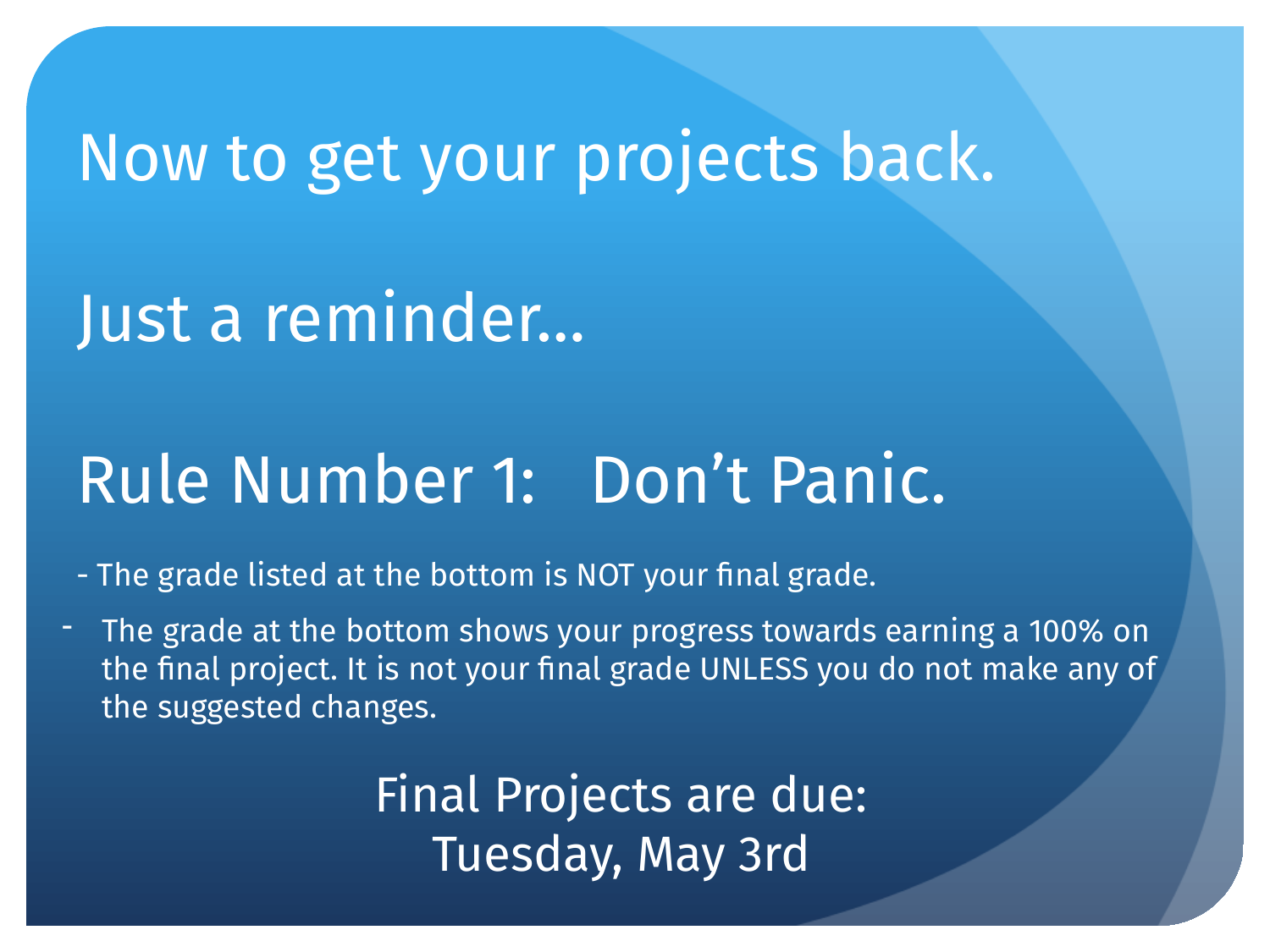

# Now to get your projects back. Just a reminder… Rule Number 1:   Don’t Panic. - The grade listed at the bottom is NOT your final grade.
The grade at the bottom shows your progress towards earning a 100% on the final project. It is not your final grade UNLESS you do not make any of the suggested changes.

Final Projects are due:
Tuesday, May 3rd